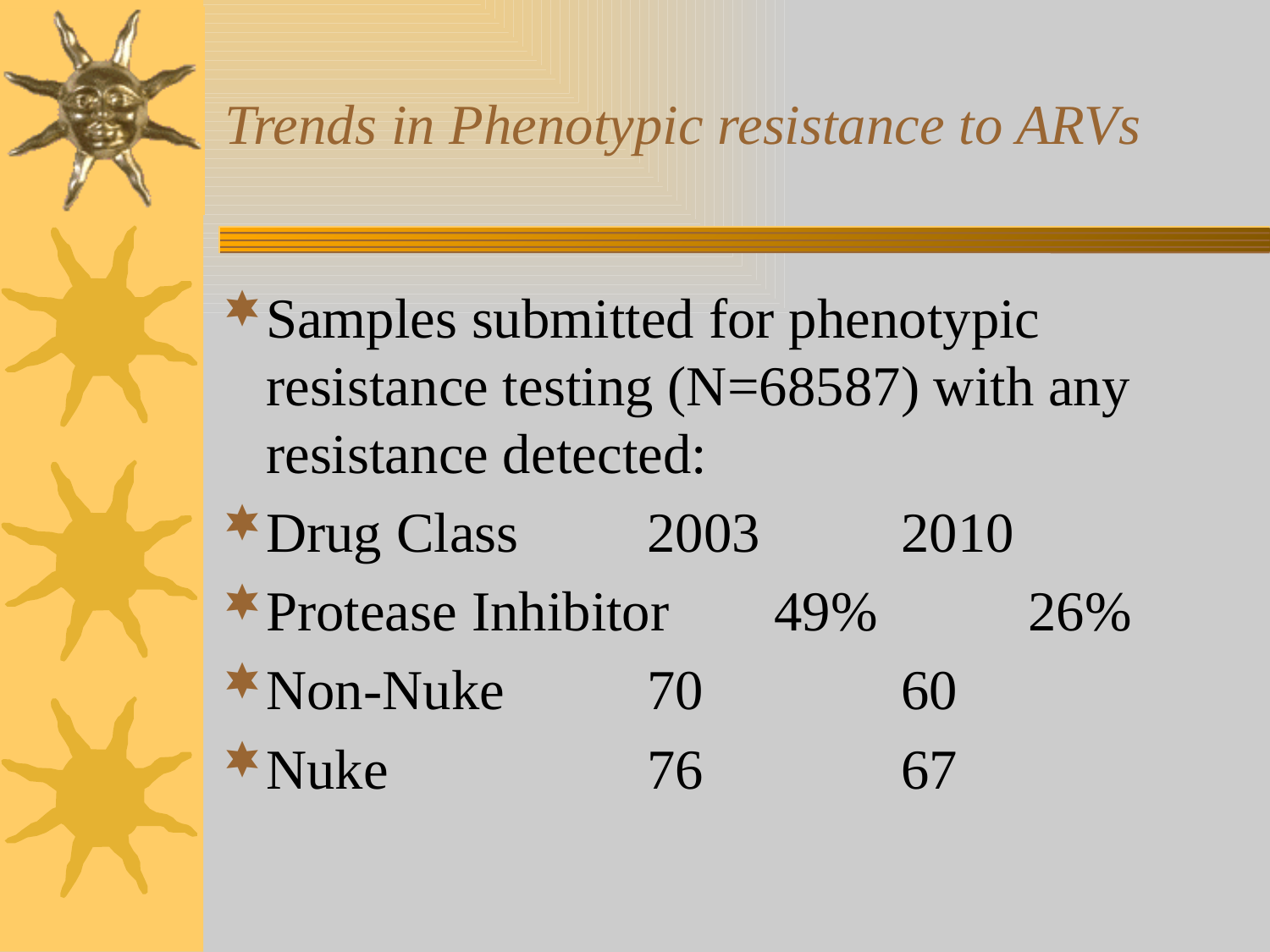

Trends in Phenotypic resistance to ARVs
Samples submitted for phenotypic resistance testing (N=68587) with any resistance detected:
Drug Class		2003		2010
Protease Inhibitor	49%		26%
Non-Nuke		70		60
Nuke			76		67